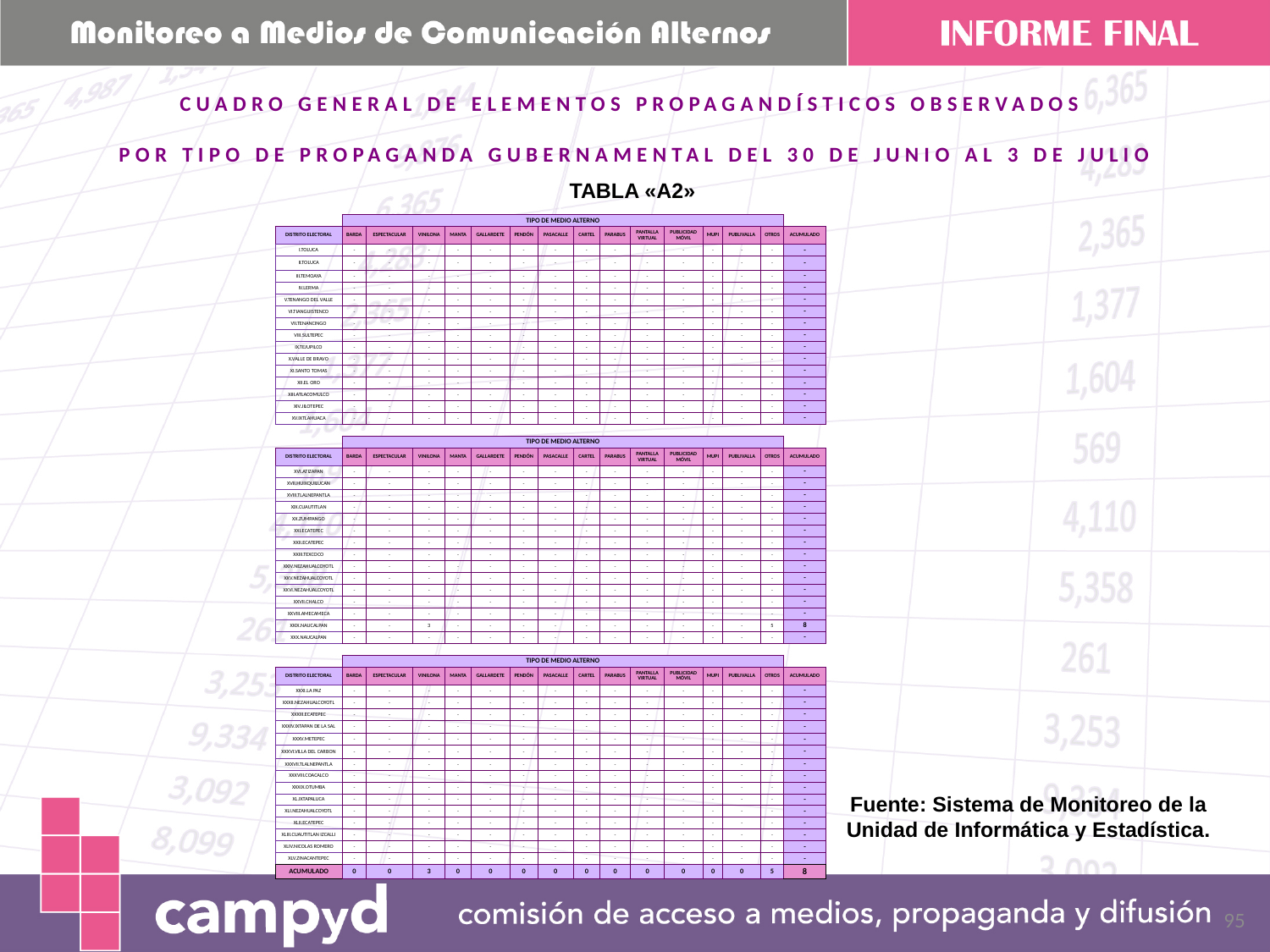

CUADRO GENERAL DE ELEMENTOS PROPAGANDÍSTICOS OBSERVADOS

POR TIPO DE PROPAGANDA GUBERNAMENTAL DEL 30 DE JUNIO AL 3 DE JULIO
TABLA «A2»
|  | TIPO DE MEDIO ALTERNO |  |  |  |  |  |  |  |  |  |  |  |  |  |  |
| --- | --- | --- | --- | --- | --- | --- | --- | --- | --- | --- | --- | --- | --- | --- | --- |
| DISTRITO ELECTORAL | BARDA | ESPECTACULAR | VINILONA | MANTA | GALLARDETE | PENDÓN | PASACALLE | CARTEL | PARABUS | PANTALLA VIRTUAL | PUBLICIDAD MÓVIL | MUPI | PUBLIVALLA | OTROS | ACUMULADO |
| I.TOLUCA | - | - | - | - | - | - | - | - | - | - | - | - | - | - | - |
| II.TOLUCA | - | - | - | - | - | - | - | - | - | - | - | - | - | - | - |
| III.TEMOAYA | - | - | - | - | - | - | - | - | - | - | - | - | - | - | - |
| IV.LERMA | - | - | - | - | - | - | - | - | - | - | - | - | - | - | - |
| V.TENANGO DEL VALLE | - | - | - | - | - | - | - | - | - | - | - | - | - | - | - |
| VI.TIANGUISTENCO | - | - | - | - | - | - | - | - | - | - | - | - | - | - | - |
| VII.TENANCINGO | - | - | - | - | - | - | - | - | - | - | - | - | - | - | - |
| VIII.SULTEPEC | - | - | - | - | - | - | - | - | - | - | - | - | - | - | - |
| IX.TEJUPILCO | - | - | - | - | - | - | - | - | - | - | - | - | - | - | - |
| X.VALLE DE BRAVO | - | - | - | - | - | - | - | - | - | - | - | - | - | - | - |
| XI.SANTO TOMAS | - | - | - | - | - | - | - | - | - | - | - | - | - | - | - |
| XII.EL ORO | - | - | - | - | - | - | - | - | - | - | - | - | - | - | - |
| XIII.ATLACOMULCO | - | - | - | - | - | - | - | - | - | - | - | - | - | - | - |
| XIV.JILOTEPEC | - | - | - | - | - | - | - | - | - | - | - | - | - | - | - |
| XV.IXTLAHUACA | - | - | - | - | - | - | - | - | - | - | - | - | - | - | - |
|  |  |  |  |  |  |  |  |  |  |  |  |  |  |  |  |
|  | TIPO DE MEDIO ALTERNO |  |  |  |  |  |  |  |  |  |  |  |  |  |  |
| DISTRITO ELECTORAL | BARDA | ESPECTACULAR | VINILONA | MANTA | GALLARDETE | PENDÓN | PASACALLE | CARTEL | PARABUS | PANTALLA VIRTUAL | PUBLICIDAD MÓVIL | MUPI | PUBLIVALLA | OTROS | ACUMULADO |
| XVI.ATIZAPAN | - | - | - | - | - | - | - | - | - | - | - | - | - | - | - |
| XVII.HUIXQUILUCAN | - | - | - | - | - | - | - | - | - | - | - | - | - | - | - |
| XVIII.TLALNEPANTLA | - | - | - | - | - | - | - | - | - | - | - | - | - | - | - |
| XIX.CUAUTITLAN | - | - | - | - | - | - | - | - | - | - | - | - | - | - | - |
| XX.ZUMPANGO | - | - | - | - | - | - | - | - | - | - | - | - | - | - | - |
| XXI.ECATEPEC | - | - | - | - | - | - | - | - | - | - | - | - | - | - | - |
| XXII.ECATEPEC | - | - | - | - | - | - | - | - | - | - | - | - | - | - | - |
| XXIII.TEXCOCO | - | - | - | - | - | - | - | - | - | - | - | - | - | - | - |
| XXIV.NEZAHUALCOYOTL | - | - | - | - | - | - | - | - | - | - | - | - | - | - | - |
| XXV.NEZAHUALCOYOTL | - | - | - | - | - | - | - | - | - | - | - | - | - | - | - |
| XXVI.NEZAHUALCOYOTL | - | - | - | - | - | - | - | - | - | - | - | - | - | - | - |
| XXVII.CHALCO | - | - | - | - | - | - | - | - | - | - | - | - | - | - | - |
| XXVIII.AMECAMECA | - | - | - | - | - | - | - | - | - | - | - | - | - | - | - |
| XXIX.NAUCALPAN | - | - | 3 | - | - | - | - | - | - | - | - | - | - | 5 | 8 |
| XXX.NAUCALPAN | - | - | - | - | - | - | - | - | - | - | - | - | - | - | - |
|  |  |  |  |  |  |  |  |  |  |  |  |  |  |  |  |
|  | TIPO DE MEDIO ALTERNO |  |  |  |  |  |  |  |  |  |  |  |  |  |  |
| DISTRITO ELECTORAL | BARDA | ESPECTACULAR | VINILONA | MANTA | GALLARDETE | PENDÓN | PASACALLE | CARTEL | PARABUS | PANTALLA VIRTUAL | PUBLICIDAD MÓVIL | MUPI | PUBLIVALLA | OTROS | ACUMULADO |
| XXXI.LA PAZ | - | - | - | - | - | - | - | - | - | - | - | - | - | - | - |
| XXXII.NEZAHUALCOYOTL | - | - | - | - | - | - | - | - | - | - | - | - | - | - | - |
| XXXIII.ECATEPEC | - | - | - | - | - | - | - | - | - | - | - | - | - | - | - |
| XXXIV.IXTAPAN DE LA SAL | - | - | - | - | - | - | - | - | - | - | - | - | - | - | - |
| XXXV.METEPEC | - | - | - | - | - | - | - | - | - | - | - | - | - | - | - |
| XXXVI.VILLA DEL CARBON | - | - | - | - | - | - | - | - | - | - | - | - | - | - | - |
| XXXVII.TLALNEPANTLA | - | - | - | - | - | - | - | - | - | - | - | - | - | - | - |
| XXXVIII.COACALCO | - | - | - | - | - | - | - | - | - | - | - | - | - | - | - |
| XXXIX.OTUMBA | - | - | - | - | - | - | - | - | - | - | - | - | - | - | - |
| XL.IXTAPALUCA | - | - | - | - | - | - | - | - | - | - | - | - | - | - | - |
| XLI.NEZAHUALCOYOTL | - | - | - | - | - | - | - | - | - | - | - | - | - | - | - |
| XLII.ECATEPEC | - | - | - | - | - | - | - | - | - | - | - | - | - | - | - |
| XLIII.CUAUTITLAN IZCALLI | - | - | - | - | - | - | - | - | - | - | - | - | - | - | - |
| XLIV.NICOLAS ROMERO | - | - | - | - | - | - | - | - | - | - | - | - | - | - | - |
| XLV.ZINACANTEPEC | - | - | - | - | - | - | - | - | - | - | - | - | - | - | - |
| ACUMULADO | 0 | 0 | 3 | 0 | 0 | 0 | 0 | 0 | 0 | 0 | 0 | 0 | 0 | 5 | 8 |
Fuente: Sistema de Monitoreo de la Unidad de Informática y Estadística.
95